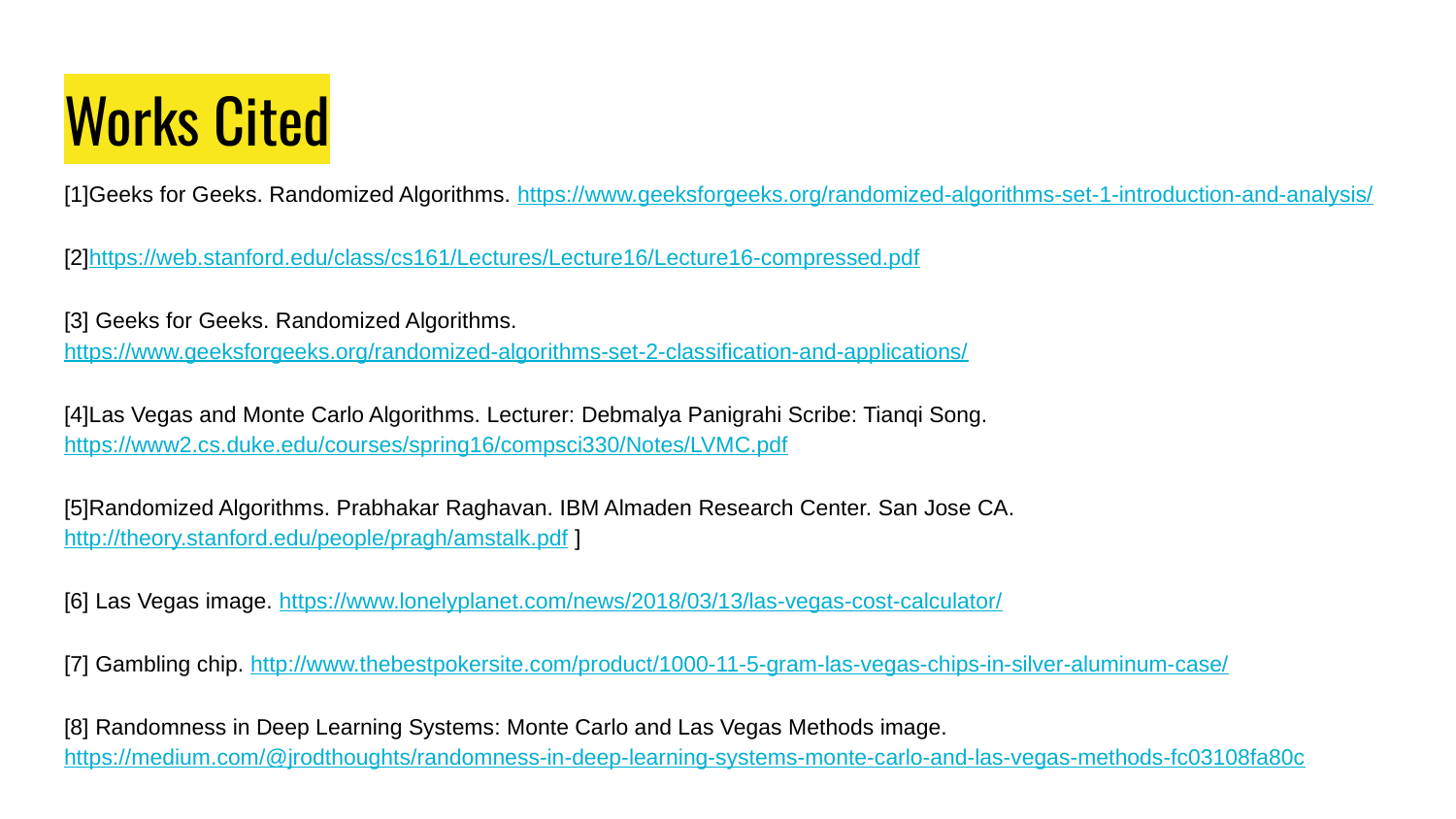

# Works Cited
[1]Geeks for Geeks. Randomized Algorithms. https://www.geeksforgeeks.org/randomized-algorithms-set-1-introduction-and-analysis/
[2]https://web.stanford.edu/class/cs161/Lectures/Lecture16/Lecture16-compressed.pdf
[3] Geeks for Geeks. Randomized Algorithms. https://www.geeksforgeeks.org/randomized-algorithms-set-2-classification-and-applications/
[4]Las Vegas and Monte Carlo Algorithms. Lecturer: Debmalya Panigrahi Scribe: Tianqi Song. https://www2.cs.duke.edu/courses/spring16/compsci330/Notes/LVMC.pdf
[5]Randomized Algorithms. Prabhakar Raghavan. IBM Almaden Research Center. San Jose CA. http://theory.stanford.edu/people/pragh/amstalk.pdf ]
[6] Las Vegas image. https://www.lonelyplanet.com/news/2018/03/13/las-vegas-cost-calculator/
[7] Gambling chip. http://www.thebestpokersite.com/product/1000-11-5-gram-las-vegas-chips-in-silver-aluminum-case/
[8] Randomness in Deep Learning Systems: Monte Carlo and Las Vegas Methods image. https://medium.com/@jrodthoughts/randomness-in-deep-learning-systems-monte-carlo-and-las-vegas-methods-fc03108fa80c